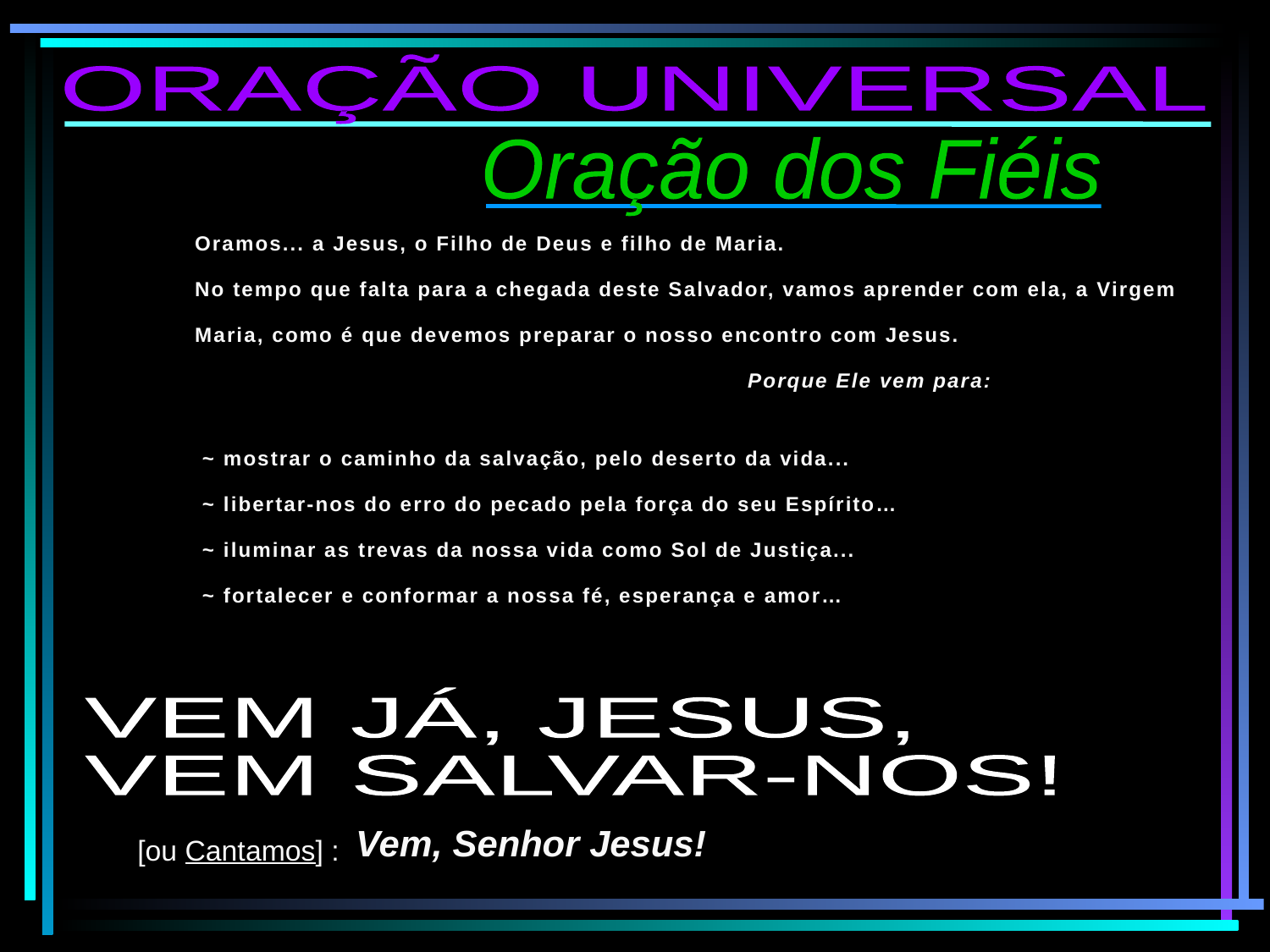

ORAÇÃO UNIVERSAL

Oração dos Fiéis

Oramos... a Jesus, o Filho de Deus e filho de Maria.
No tempo que falta para a chegada deste Salvador, vamos aprender com ela, a Virgem Maria, como é que devemos preparar o nosso encontro com Jesus.
				      Porque Ele vem para:
 ~ mostrar o caminho da salvação, pelo deserto da vida...
 ~ libertar-nos do erro do pecado pela força do seu Espírito…
 ~ iluminar as trevas da nossa vida como Sol de Justiça...
 ~ fortalecer e conformar a nossa fé, esperança e amor…
VEM JÁ, JESUS,
VEM SALVAR-NOS!
[ou Cantamos] :  Vem, Senhor Jesus!